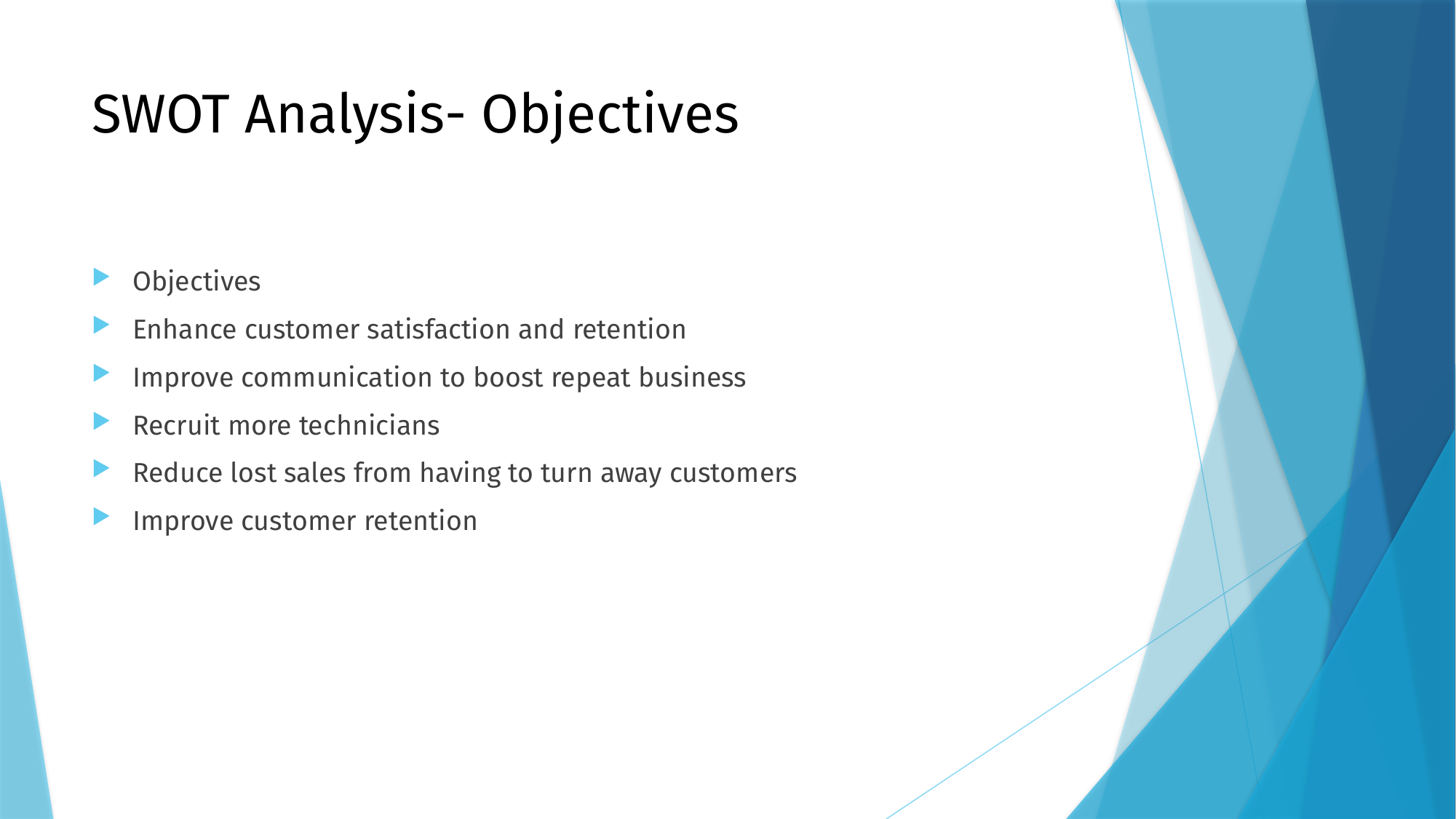

# SWOT Analysis- Objectives
Objectives
Enhance customer satisfaction and retention
Improve communication to boost repeat business
Recruit more technicians
Reduce lost sales from having to turn away customers
Improve customer retention